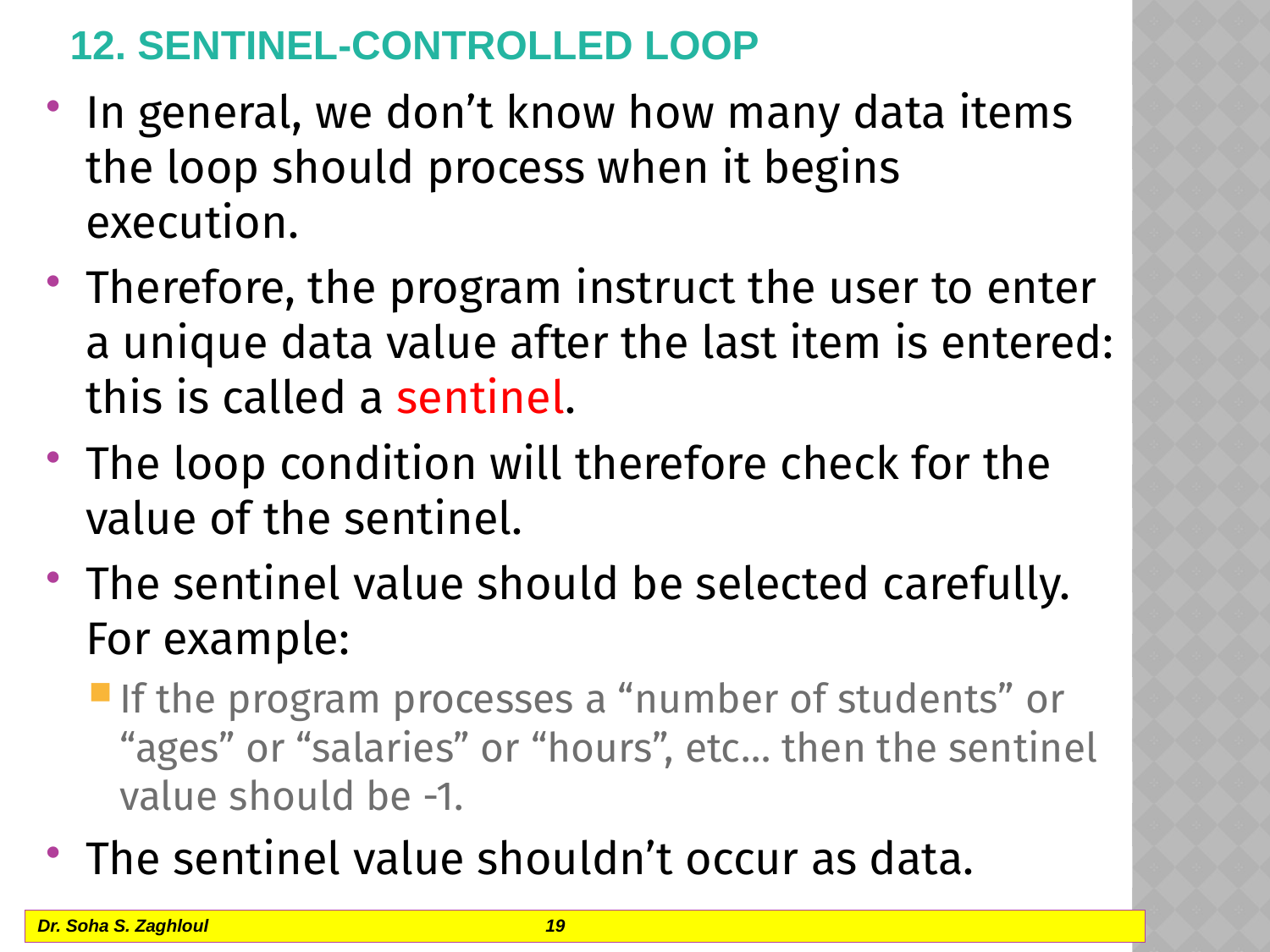

# 12. sentinel-controlled loop
In general, we don’t know how many data items the loop should process when it begins execution.
Therefore, the program instruct the user to enter a unique data value after the last item is entered: this is called a sentinel.
The loop condition will therefore check for the value of the sentinel.
The sentinel value should be selected carefully. For example:
If the program processes a “number of students” or “ages” or “salaries” or “hours”, etc… then the sentinel value should be -1.
The sentinel value shouldn’t occur as data.

Dr. Soha S. Zaghloul			19